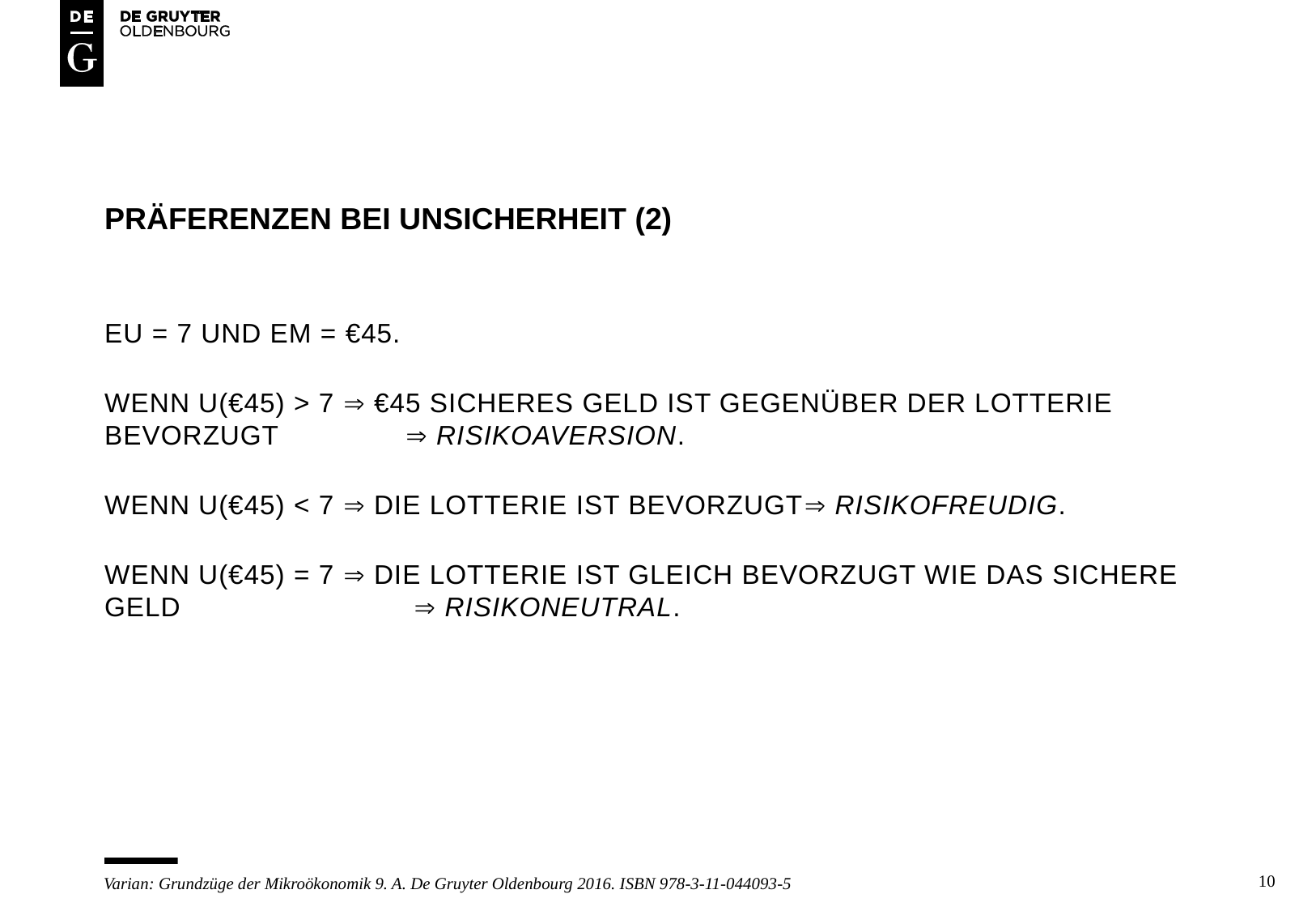

# PRÄFERENZEN BEI UNSICHERHEIT (2)
EU = 7 und EM = €45.
Wenn U(€45) > 7 ⇒ €45 sicheres Geld ist gegenüber der lotterie bevorzugt  	       ⇒ risikoaversion.
Wenn U(€45) < 7 ⇒ die lotterie ist bevorzugt⇒ risikofreudig.
Wenn U(€45) = 7 ⇒ die lotterie ist gleich bevorzugt wie das sichere geld             	        ⇒ risikoneutral.

10
Varian: Grundzüge der Mikroökonomik 9. A. De Gruyter Oldenbourg 2016. ISBN 978-3-11-044093-5